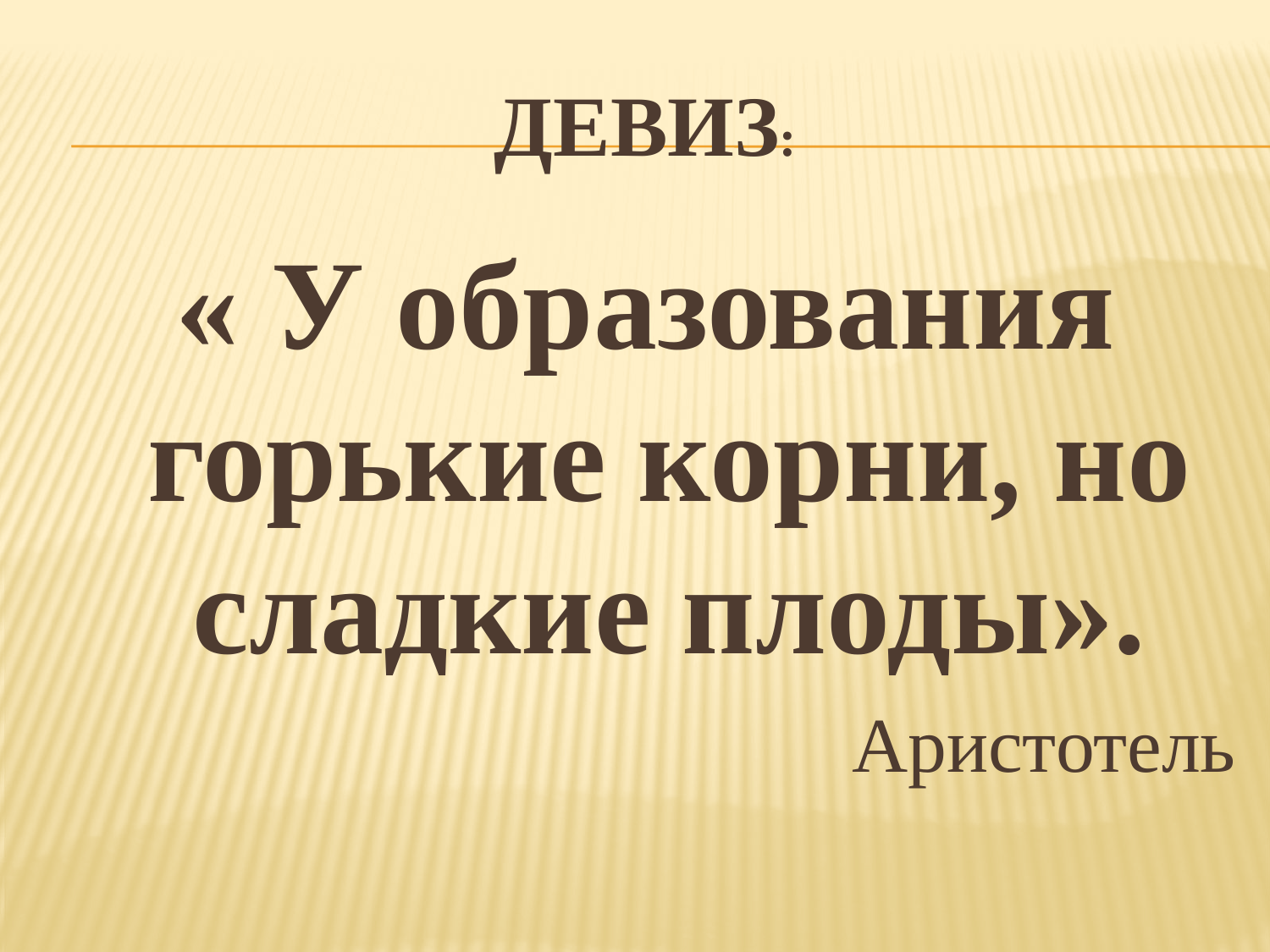

# Девиз:
« У образования горькие корни, но сладкие плоды».
Аристотель